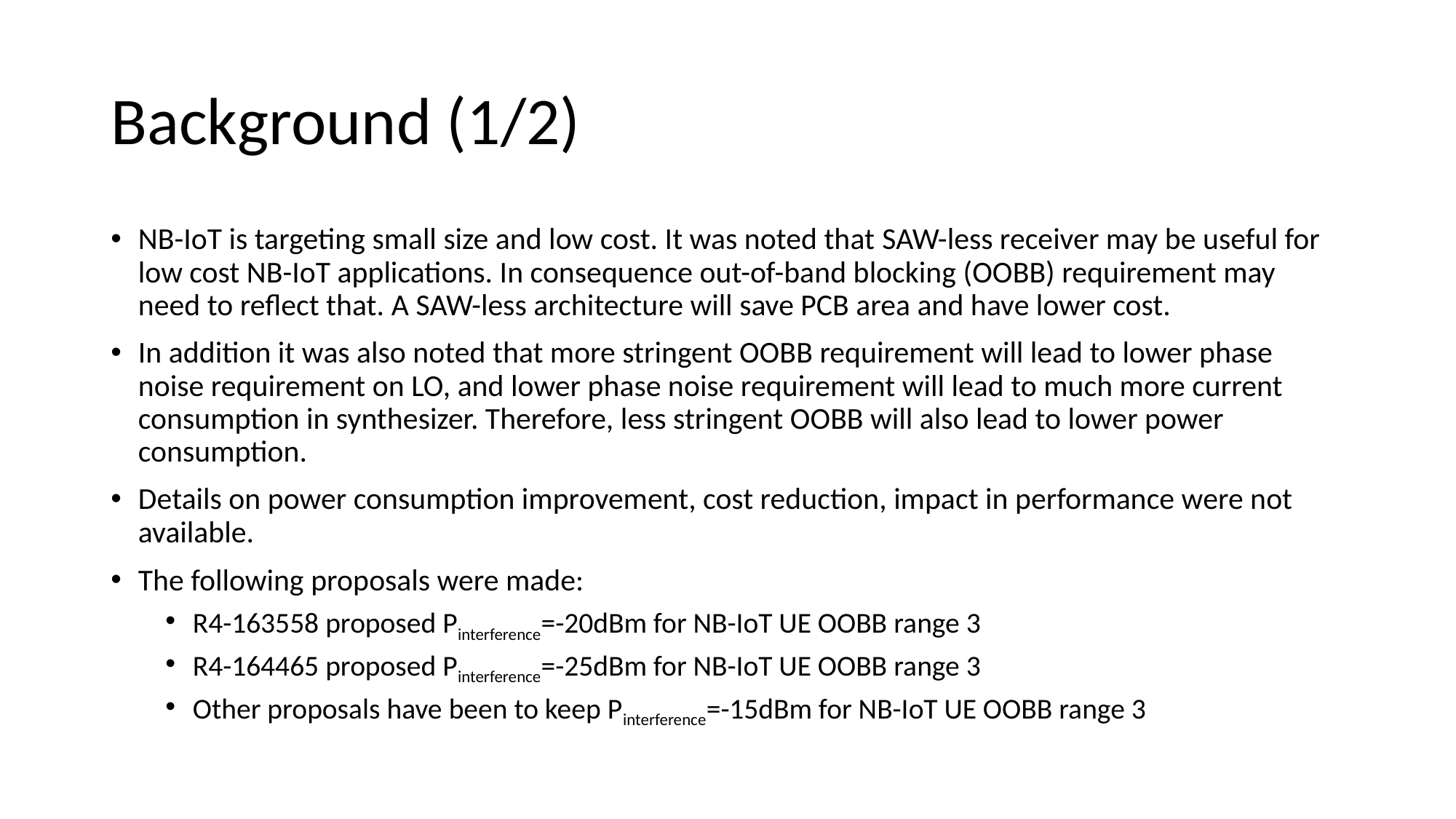

# Background (1/2)
NB-IoT is targeting small size and low cost. It was noted that SAW-less receiver may be useful for low cost NB-IoT applications. In consequence out-of-band blocking (OOBB) requirement may need to reflect that. A SAW-less architecture will save PCB area and have lower cost.
In addition it was also noted that more stringent OOBB requirement will lead to lower phase noise requirement on LO, and lower phase noise requirement will lead to much more current consumption in synthesizer. Therefore, less stringent OOBB will also lead to lower power consumption.
Details on power consumption improvement, cost reduction, impact in performance were not available.
The following proposals were made:
R4-163558 proposed Pinterference=-20dBm for NB-IoT UE OOBB range 3
R4-164465 proposed Pinterference=-25dBm for NB-IoT UE OOBB range 3
Other proposals have been to keep Pinterference=-15dBm for NB-IoT UE OOBB range 3